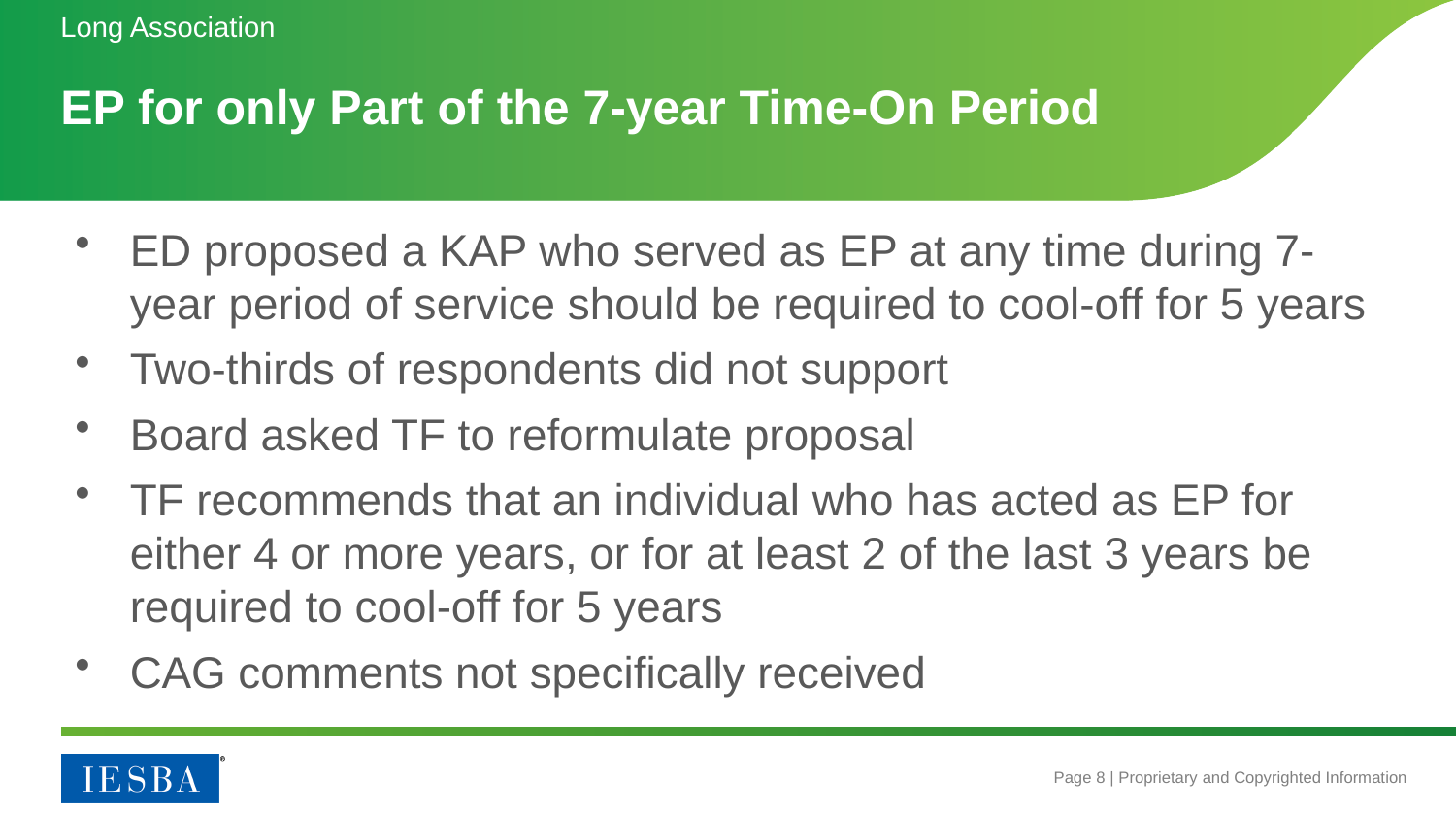

Long Association
# EP for only Part of the 7-year Time-On Period
ED proposed a KAP who served as EP at any time during 7-year period of service should be required to cool-off for 5 years
Two-thirds of respondents did not support
Board asked TF to reformulate proposal
TF recommends that an individual who has acted as EP for either 4 or more years, or for at least 2 of the last 3 years be required to cool-off for 5 years
CAG comments not specifically received